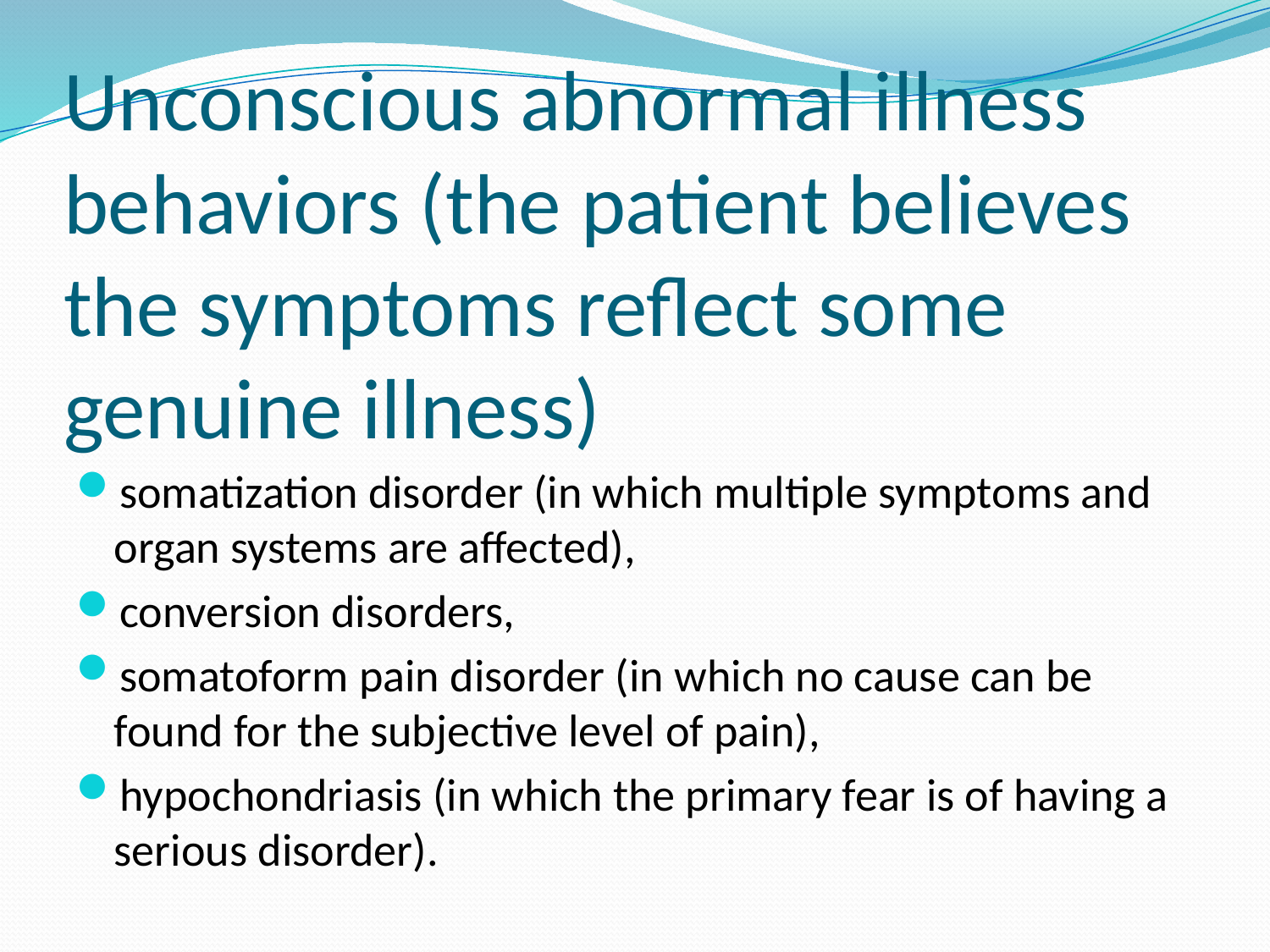

# Unconscious abnormal illness behaviors (the patient believes the symptoms reflect some genuine illness)
somatization disorder (in which multiple symptoms and organ systems are affected),
conversion disorders,
somatoform pain disorder (in which no cause can be found for the subjective level of pain),
hypochondriasis (in which the primary fear is of having a serious disorder).